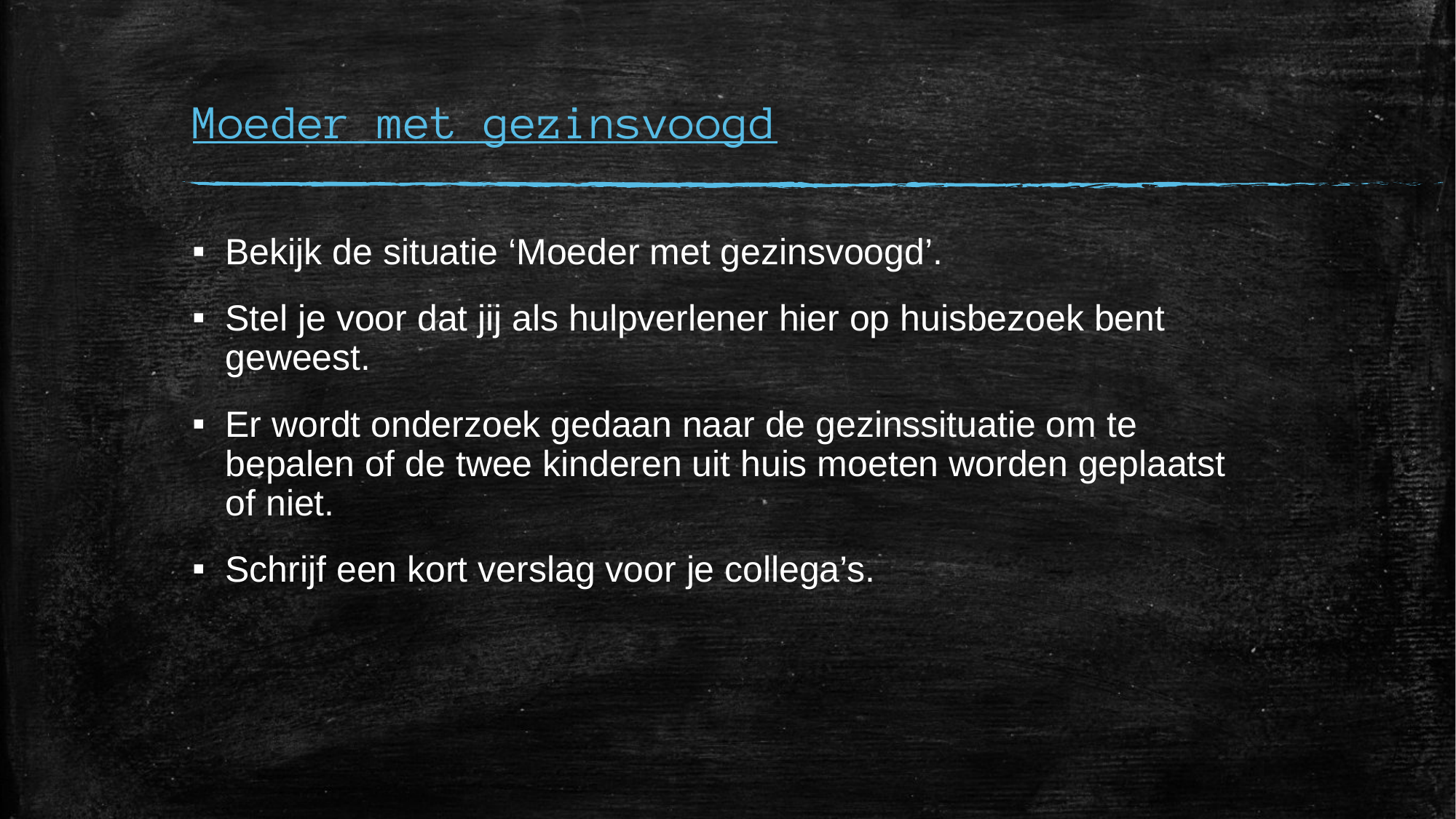

# Moeder met gezinsvoogd
Bekijk de situatie ‘Moeder met gezinsvoogd’.
Stel je voor dat jij als hulpverlener hier op huisbezoek bent geweest.
Er wordt onderzoek gedaan naar de gezinssituatie om te bepalen of de twee kinderen uit huis moeten worden geplaatst of niet.
Schrijf een kort verslag voor je collega’s.